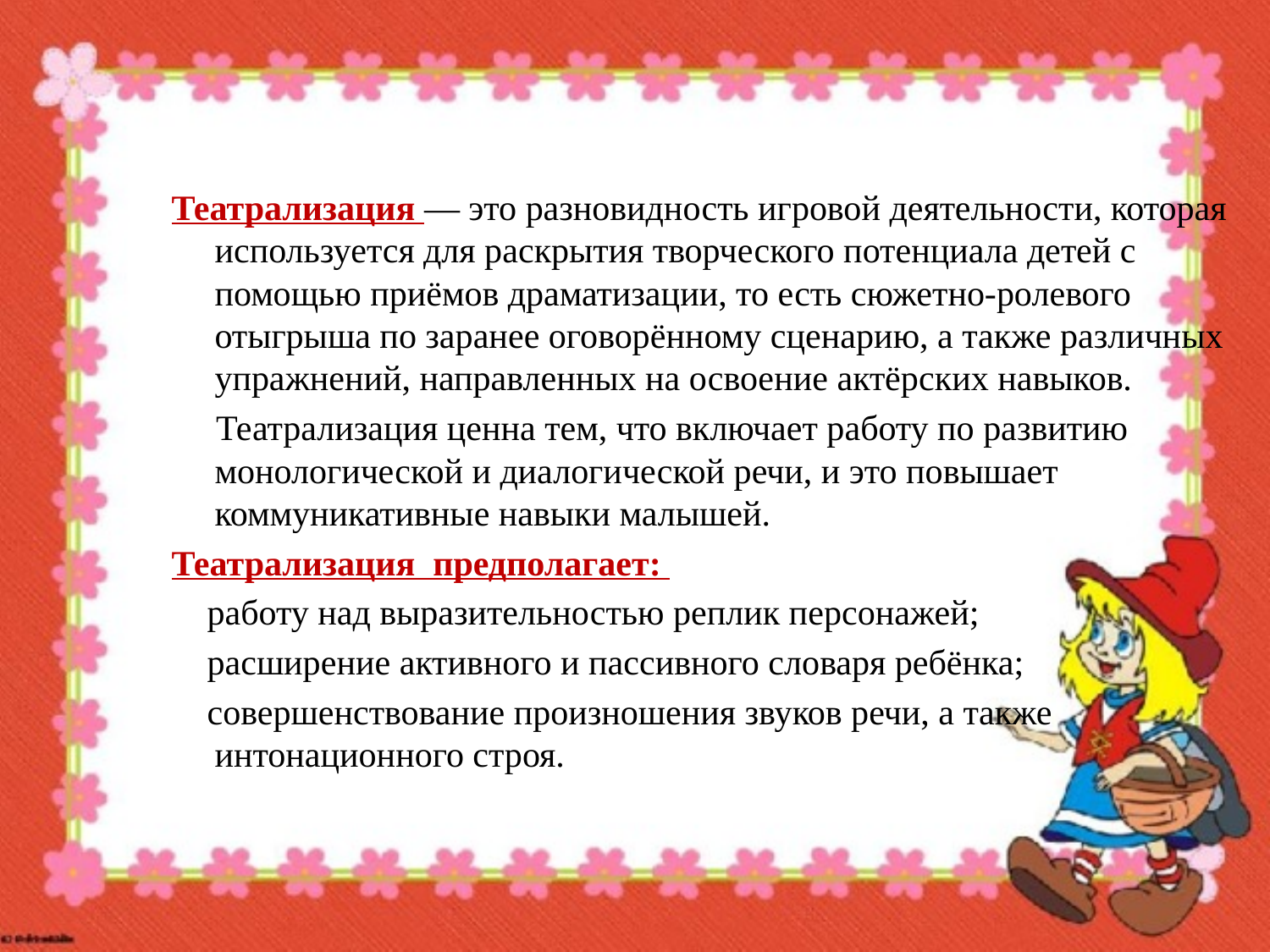

#
Театрализация — это разновидность игровой деятельности, которая используется для раскрытия творческого потенциала детей с помощью приёмов драматизации, то есть сюжетно-ролевого отыгрыша по заранее оговорённому сценарию, а также различных упражнений, направленных на освоение актёрских навыков.
     Театрализация ценна тем, что включает работу по развитию монологической и диалогической речи, и это повышает коммуникативные навыки малышей.
Театрализация  предполагает:
    работу над выразительностью реплик персонажей;
    расширение активного и пассивного словаря ребёнка;
    совершенствование произношения звуков речи, а также интонационного строя.